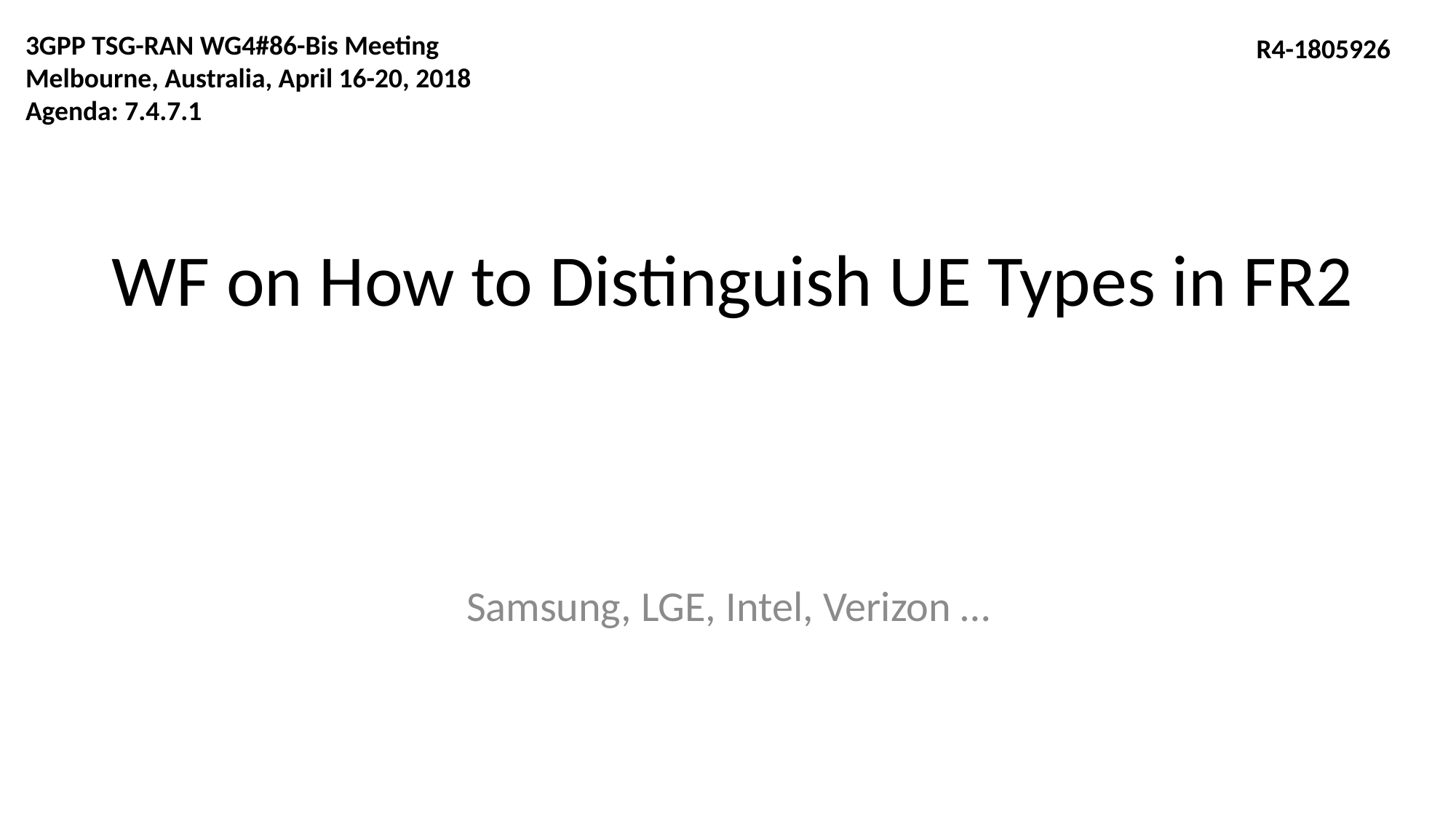

3GPP TSG-RAN WG4#86-Bis Meeting
Melbourne, Australia, April 16-20, 2018
Agenda: 7.4.7.1
R4-1805926
# WF on How to Distinguish UE Types in FR2
Samsung, LGE, Intel, Verizon …